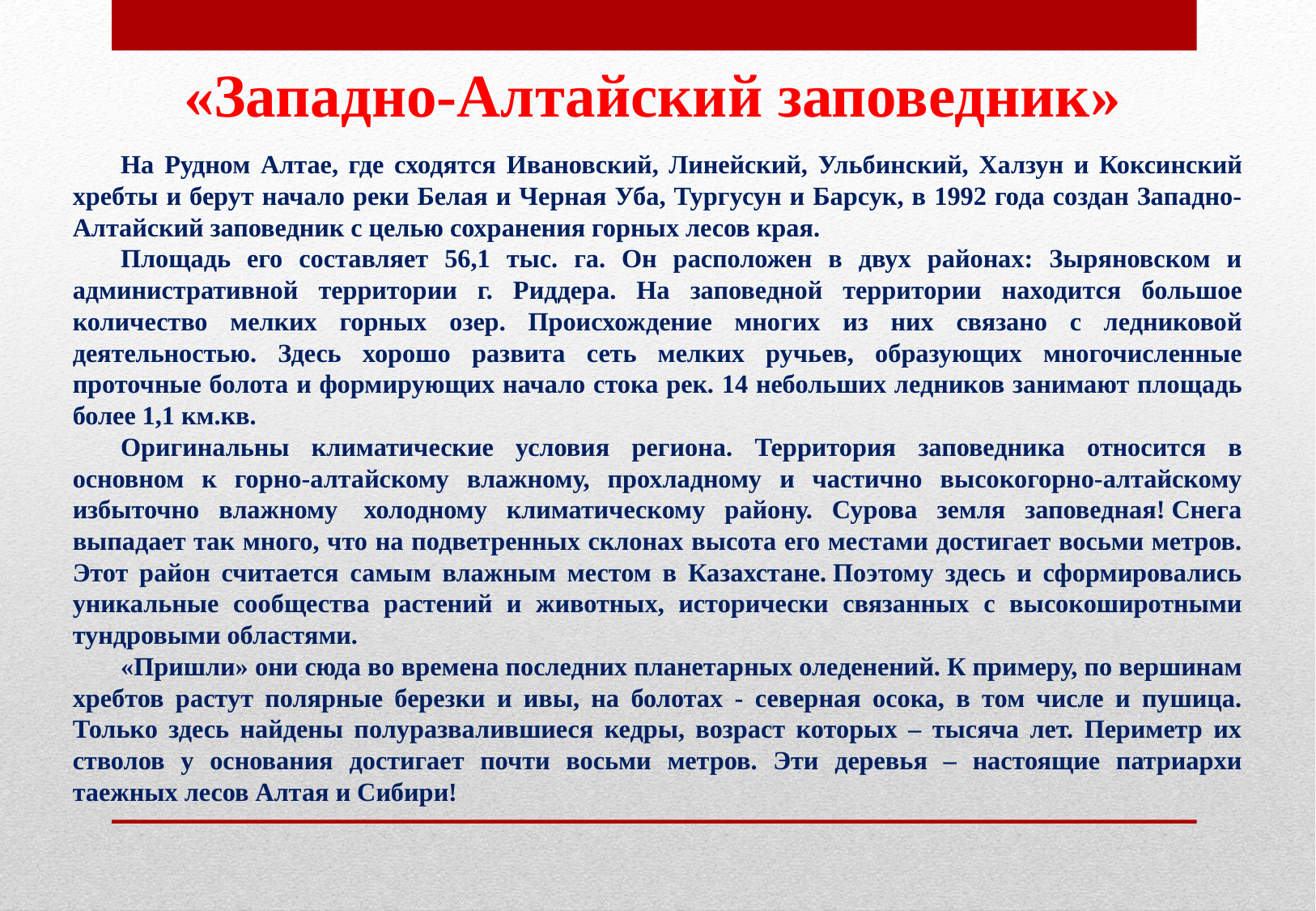

«Западно-Алтайский заповедник»
На Рудном Алтае, где сходятся Ивановский, Линейский, Ульбинский, Халзун и Коксинский хребты и берут начало реки Белая и Черная Уба, Тургусун и Барсук, в 1992 года создан Западно-Алтайский заповедник с целью сохранения горных лесов края.
Площадь его составляет 56,1 тыс. га. Он расположен в двух районах: Зыряновском и административной территории г. Риддера. На заповедной территории находится большое количество мелких горных озер. Происхождение многих из них связано с ледниковой деятельностью. Здесь хорошо развита сеть мелких ручьев, образующих многочисленные проточные болота и формирующих начало стока рек. 14 небольших ледников занимают площадь более 1,1 км.кв.
Оригинальны климатические условия региона. Территория заповедника относится в основном к горно-алтайскому влажному, прохладному и частично высокогорно-алтайскому избыточно влажному  холодному климатическому району. Сурова земля заповедная! Снега выпадает так много, что на подветренных склонах высота его местами достигает восьми метров. Этот район считается самым влажным местом в Казахстане. Поэтому здесь и сформировались уникальные сообщества растений и животных, исторически связанных с высокоширотными тундровыми областями.
«Пришли» они сюда во времена последних планетарных оледенений. К примеру, по вершинам хребтов растут полярные березки и ивы, на болотах - северная осока, в том числе и пушица. Только здесь найдены полуразвалившиеся кедры, возраст которых – тысяча лет. Периметр их стволов у основания достигает почти восьми метров. Эти деревья – настоящие патриархи таежных лесов Алтая и Сибири!